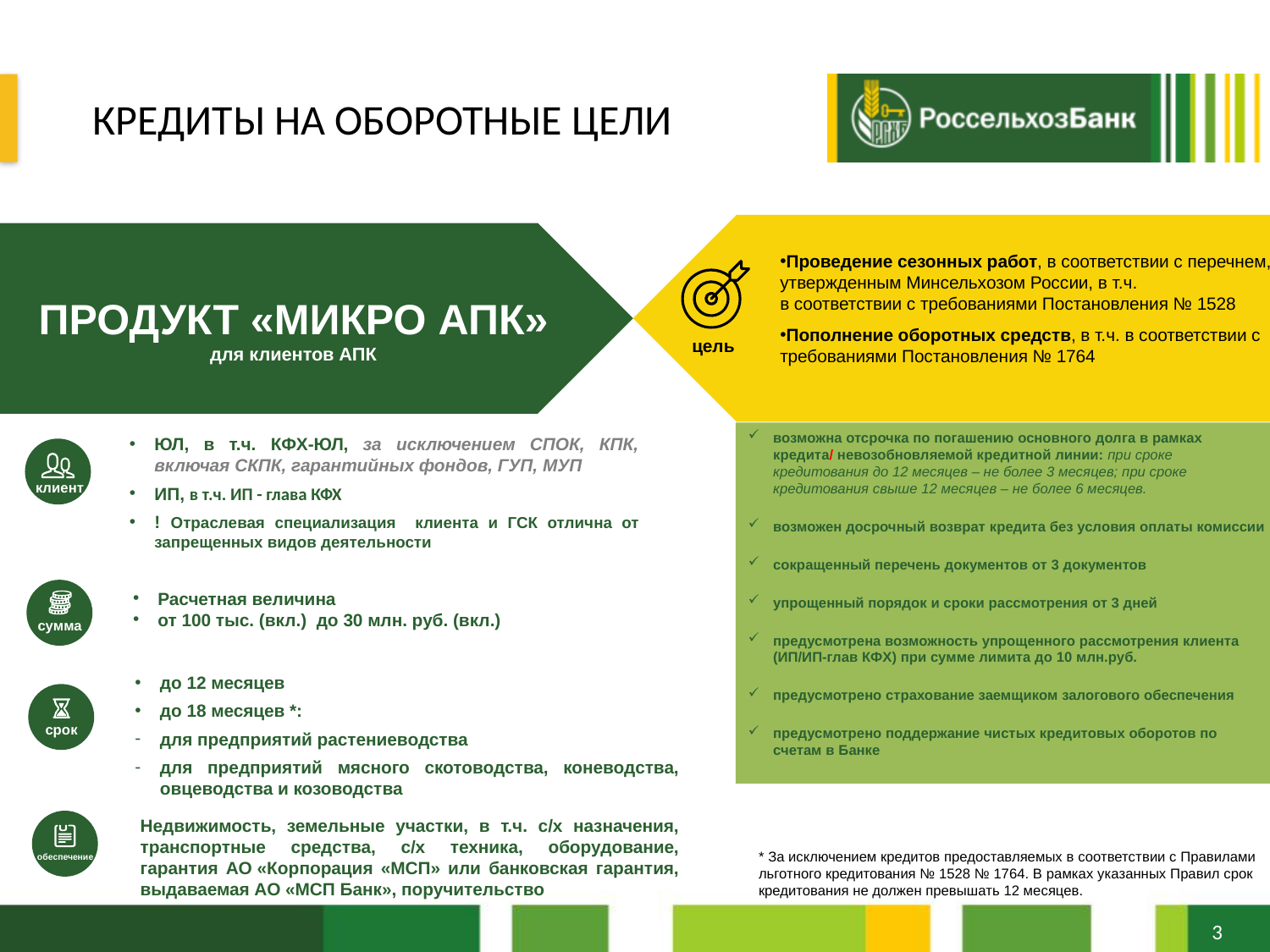

# КРЕДИТЫ НА ОБОРОТНЫЕ ЦЕЛИ

Проведение сезонных работ, в соответствии с перечнем, утвержденным Минсельхозом России, в т.ч.
в соответствии с требованиями Постановления № 1528
Пополнение оборотных средств, в т.ч. в соответствии с требованиями Постановления № 1764

ПРОДУКТ «МИКРО АПК»
для клиентов АПК
цель
возможна отсрочка по погашению основного долга в рамках кредита/ невозобновляемой кредитной линии: при сроке кредитования до 12 месяцев – не более 3 месяцев; при сроке кредитования свыше 12 месяцев – не более 6 месяцев.
возможен досрочный возврат кредита без условия оплаты комиссии
сокращенный перечень документов от 3 документов
упрощенный порядок и сроки рассмотрения от 3 дней
предусмотрена возможность упрощенного рассмотрения клиента (ИП/ИП-глав КФХ) при сумме лимита до 10 млн.руб.
предусмотрено страхование заемщиком залогового обеспечения
предусмотрено поддержание чистых кредитовых оборотов по счетам в Банке

ЮЛ, в т.ч. КФХ-ЮЛ, за исключением СПОК, КПК, включая СКПК,­ гарантийных фондов, ГУП, МУП
ИП, в т.ч. ИП - глава КФХ
! Отраслевая специализация  клиента и ГСК отлична от запрещенных видов деятельности

клиент

Расчетная величина
от 100 тыс. (вкл.)  до 30 млн. руб. (вкл.)

сумма
до 12 месяцев
до 18 месяцев *:
для предприятий растениеводства
для предприятий мясного скотоводства, коневодства, овцеводства и козоводства

срок

Недвижимость, земельные участки, в т.ч. с/х назначения, транспортные средства, с/х техника, оборудование, гарантия АО «Корпорация «МСП» или банковская гарантия, выдаваемая АО «МСП Банк», поручительство

обеспечение

* За исключением кредитов предоставляемых в соответствии с Правилами льготного кредитования № 1528 № 1764. В рамках указанных Правил срок кредитования не должен превышать 12 месяцев.
3